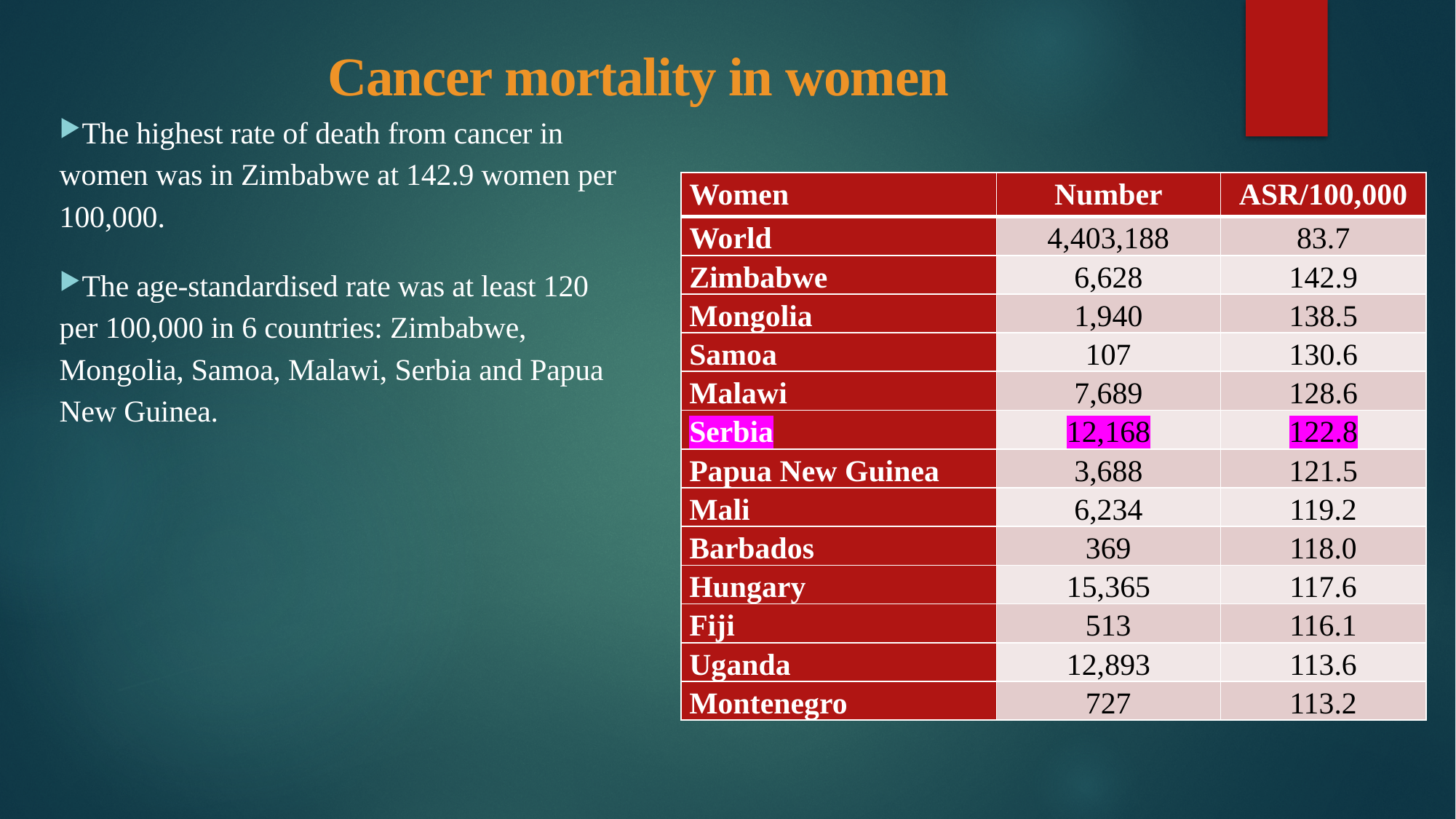

# Cancer mortality in women
The highest rate of death from cancer in women was in Zimbabwe at 142.9 women per 100,000.
The age-standardised rate was at least 120 per 100,000 in 6 countries: Zimbabwe, Mongolia, Samoa, Malawi, Serbia and Papua New Guinea.

| Women | Number | ASR/100,000 |
| --- | --- | --- |
| World | 4,403,188 | 83.7 |
| Zimbabwe | 6,628 | 142.9 |
| Mongolia | 1,940 | 138.5 |
| Samoa | 107 | 130.6 |
| Malawi | 7,689 | 128.6 |
| Serbia | 12,168 | 122.8 |
| Papua New Guinea | 3,688 | 121.5 |
| Mali | 6,234 | 119.2 |
| Barbados | 369 | 118.0 |
| Hungary | 15,365 | 117.6 |
| Fiji | 513 | 116.1 |
| Uganda | 12,893 | 113.6 |
| Montenegro | 727 | 113.2 |